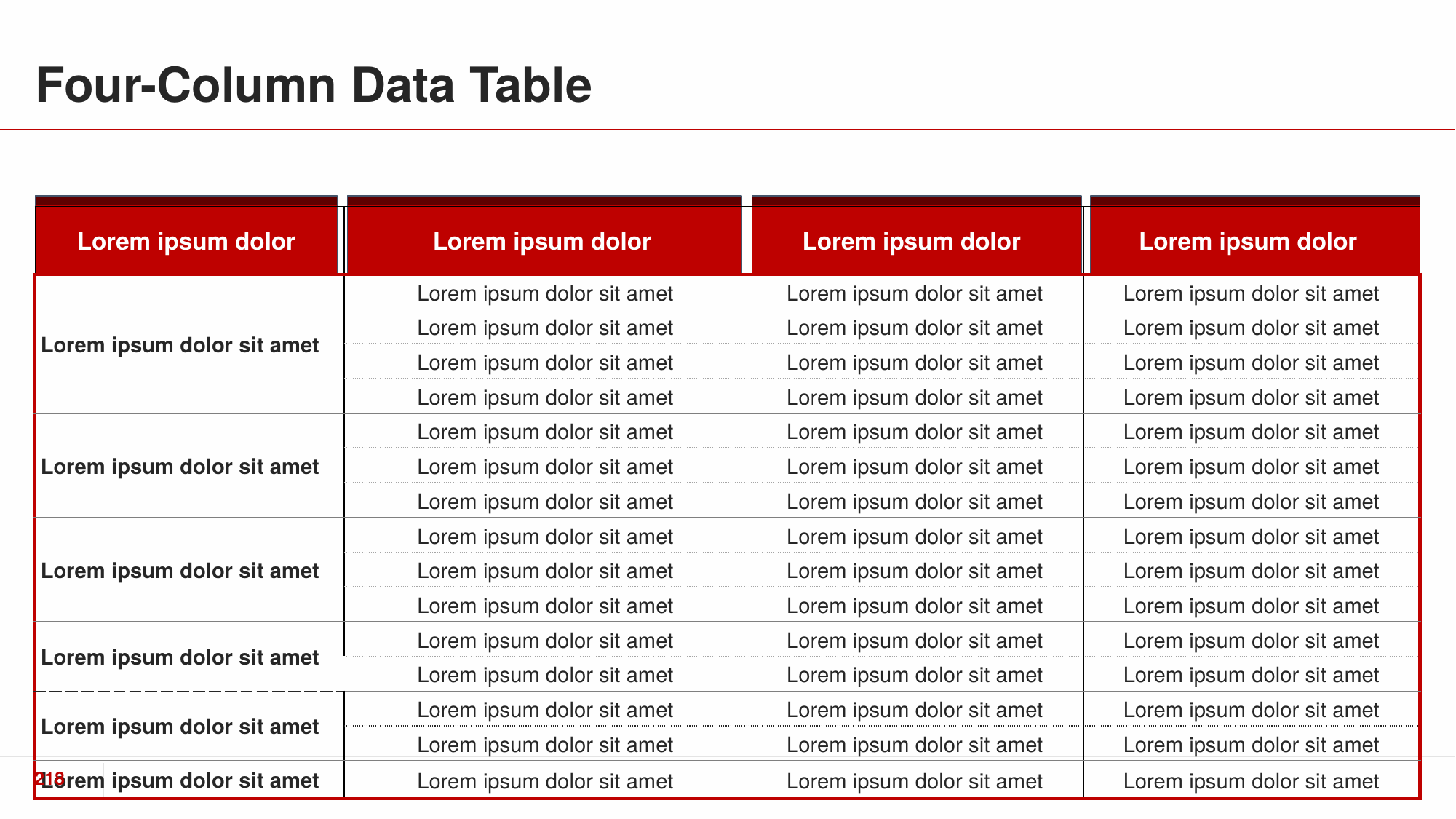

# Four-Column Data Table

| Lorem ipsum dolor | Lorem ipsum dolor | Lorem ipsum dolor | Lorem ipsum dolor |
| --- | --- | --- | --- |
| Lorem ipsum dolor sit amet | Lorem ipsum dolor sit amet | Lorem ipsum dolor sit amet | Lorem ipsum dolor sit amet |
|  | Lorem ipsum dolor sit amet | Lorem ipsum dolor sit amet | Lorem ipsum dolor sit amet |
|  | Lorem ipsum dolor sit amet | Lorem ipsum dolor sit amet | Lorem ipsum dolor sit amet |
|  | Lorem ipsum dolor sit amet | Lorem ipsum dolor sit amet | Lorem ipsum dolor sit amet |
| Lorem ipsum dolor sit amet | Lorem ipsum dolor sit amet | Lorem ipsum dolor sit amet | Lorem ipsum dolor sit amet |
|  | Lorem ipsum dolor sit amet | Lorem ipsum dolor sit amet | Lorem ipsum dolor sit amet |
|  | Lorem ipsum dolor sit amet | Lorem ipsum dolor sit amet | Lorem ipsum dolor sit amet |
| Lorem ipsum dolor sit amet | Lorem ipsum dolor sit amet | Lorem ipsum dolor sit amet | Lorem ipsum dolor sit amet |
|  | Lorem ipsum dolor sit amet | Lorem ipsum dolor sit amet | Lorem ipsum dolor sit amet |
|  | Lorem ipsum dolor sit amet | Lorem ipsum dolor sit amet | Lorem ipsum dolor sit amet |
| Lorem ipsum dolor sit amet | Lorem ipsum dolor sit amet | Lorem ipsum dolor sit amet | Lorem ipsum dolor sit amet |
|  | Lorem ipsum dolor sit amet | Lorem ipsum dolor sit amet | Lorem ipsum dolor sit amet |
| Lorem ipsum dolor sit amet | Lorem ipsum dolor sit amet | Lorem ipsum dolor sit amet | Lorem ipsum dolor sit amet |
|  | Lorem ipsum dolor sit amet | Lorem ipsum dolor sit amet | Lorem ipsum dolor sit amet |
| Lorem ipsum dolor sit amet | Lorem ipsum dolor sit amet | Lorem ipsum dolor sit amet | Lorem ipsum dolor sit amet |
218